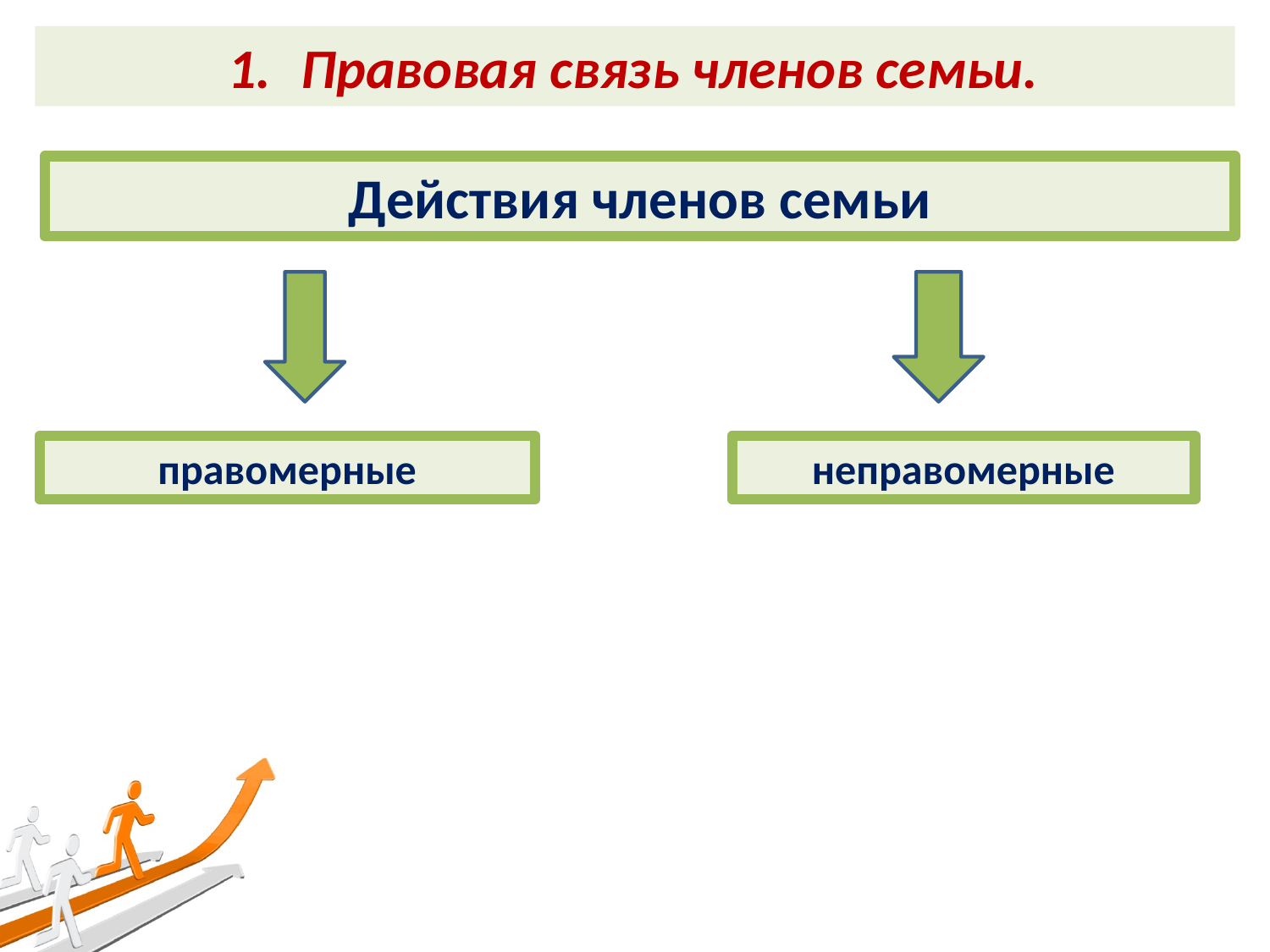

Правовая связь членов семьи.
Действия членов семьи

правомерные
неправомерные